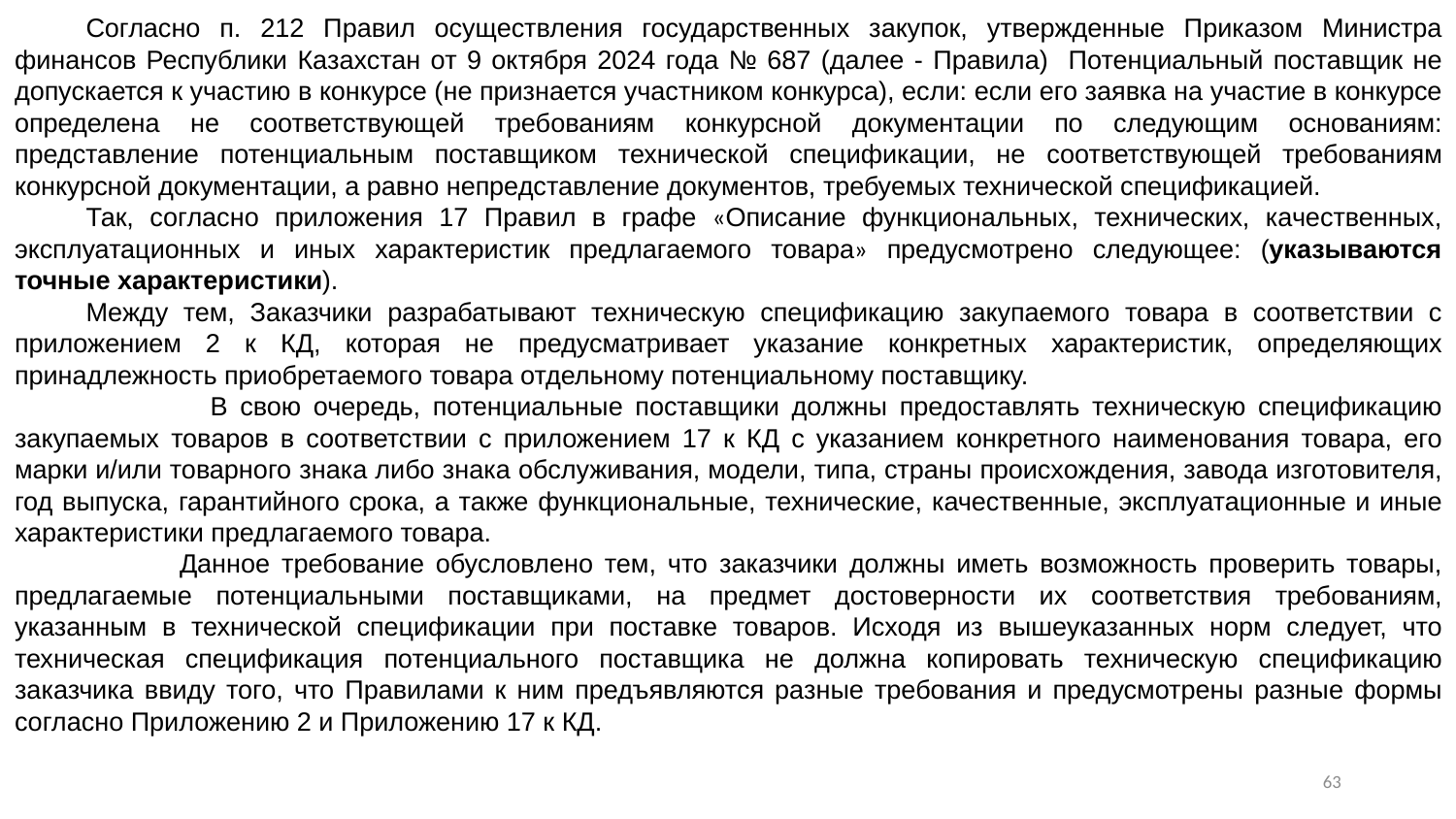

Согласно п. 212 Правил осуществления государственных закупок, утвержденные Приказом Министра финансов Республики Казахстан от 9 октября 2024 года № 687 (далее - Правила)  Потенциальный поставщик не допускается к участию в конкурсе (не признается участником конкурса), если: если его заявка на участие в конкурсе определена не соответствующей требованиям конкурсной документации по следующим основаниям: представление потенциальным поставщиком технической спецификации, не соответствующей требованиям конкурсной документации, а равно непредставление документов, требуемых технической спецификацией.
Так, согласно приложения 17 Правил в графе «Описание функциональных, технических, качественных, эксплуатационных и иных характеристик предлагаемого товара» предусмотрено следующее: (указываются точные характеристики).
Между тем, Заказчики разрабатывают техническую спецификацию закупаемого товара в соответствии с приложением 2 к КД, которая не предусматривает указание конкретных характеристик, определяющих принадлежность приобретаемого товара отдельному потенциальному поставщику.
          В свою очередь, потенциальные поставщики должны предоставлять техническую спецификацию закупаемых товаров в соответствии с приложением 17 к КД с указанием конкретного наименования товара, его марки и/или товарного знака либо знака обслуживания, модели, типа, страны происхождения, завода изготовителя, год выпуска, гарантийного срока, а также функциональные, технические, качественные, эксплуатационные и иные характеристики предлагаемого товара.
        Данное требование обусловлено тем, что заказчики должны иметь возможность проверить товары, предлагаемые потенциальными поставщиками, на предмет достоверности их соответствия требованиям, указанным в технической спецификации при поставке товаров. Исходя из вышеуказанных норм следует, что техническая спецификация потенциального поставщика не должна копировать техническую спецификацию заказчика ввиду того, что Правилами к ним предъявляются разные требования и предусмотрены разные формы согласно Приложению 2 и Приложению 17 к КД.

63